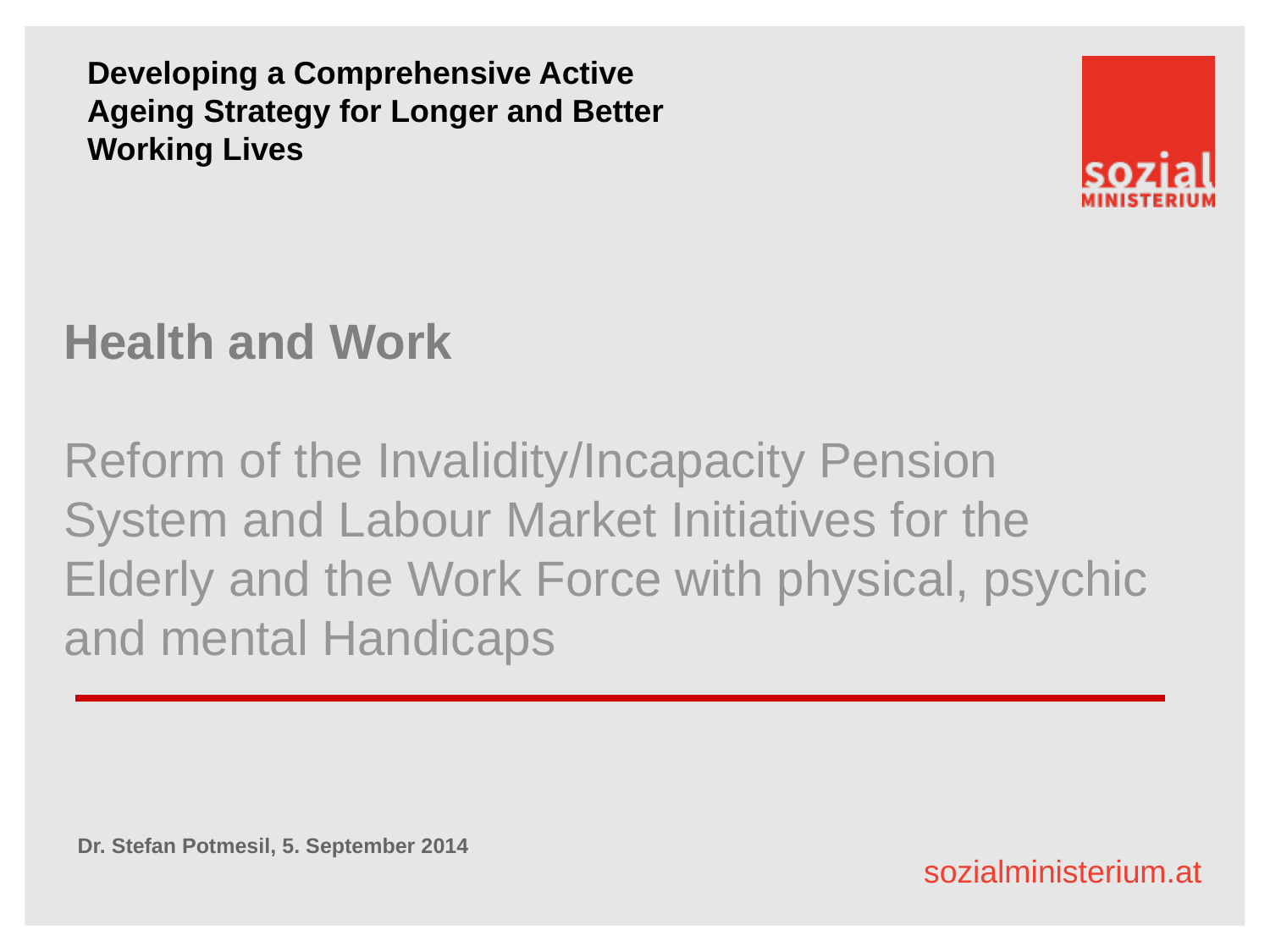

Developing a Comprehensive Active Ageing Strategy for Longer and Better Working Lives

Health and Work

Reform of the Invalidity/Incapacity Pension System and Labour Market Initiatives for the Elderly and the Work Force with physical, psychic and mental Handicaps
Dr. Stefan Potmesil, 5. September 2014